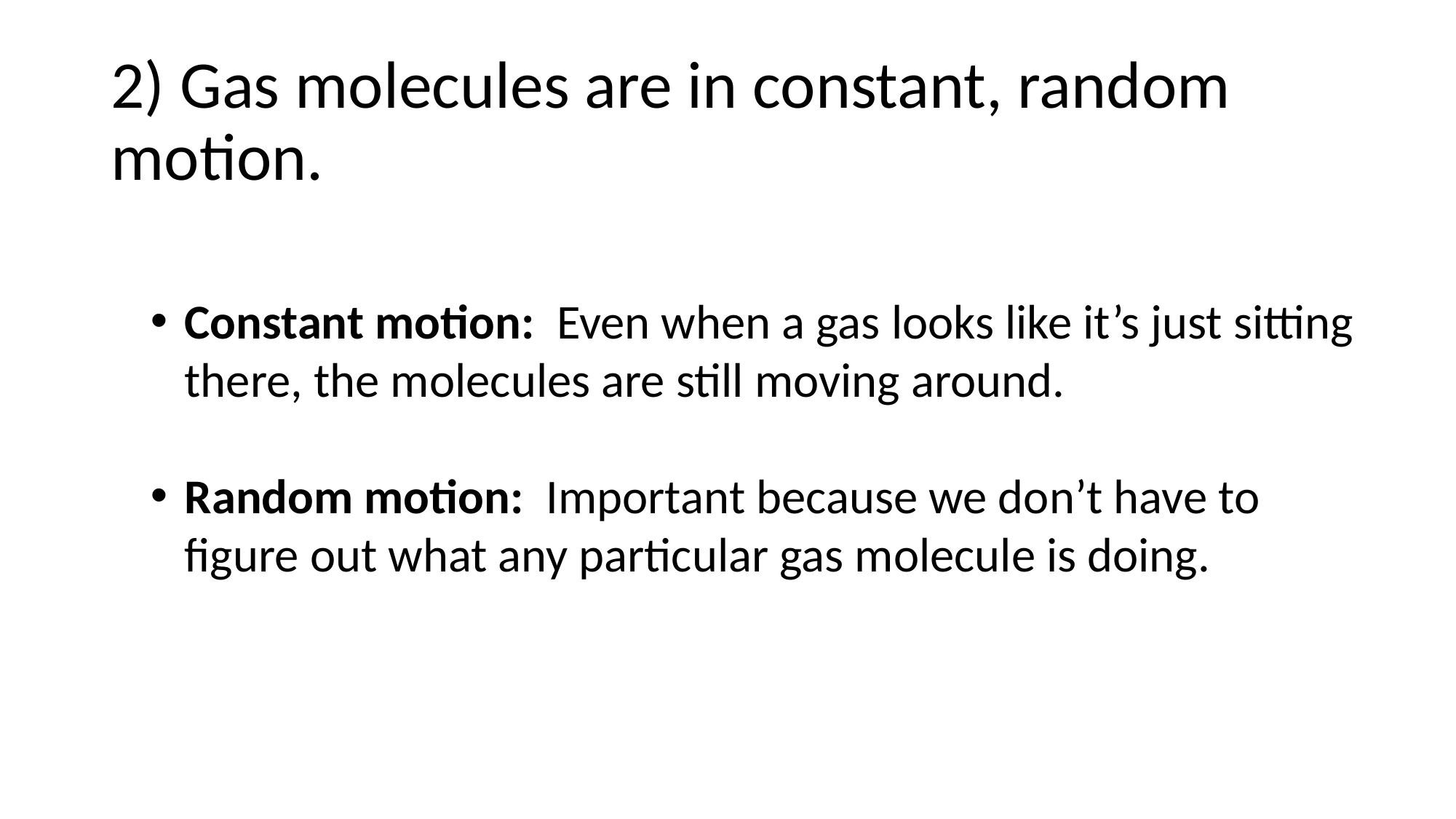

# 2) Gas molecules are in constant, random motion.

Constant motion:  Even when a gas looks like it’s just sitting there, the molecules are still moving around.

Random motion:  Important because we don’t have to figure out what any particular gas molecule is doing.